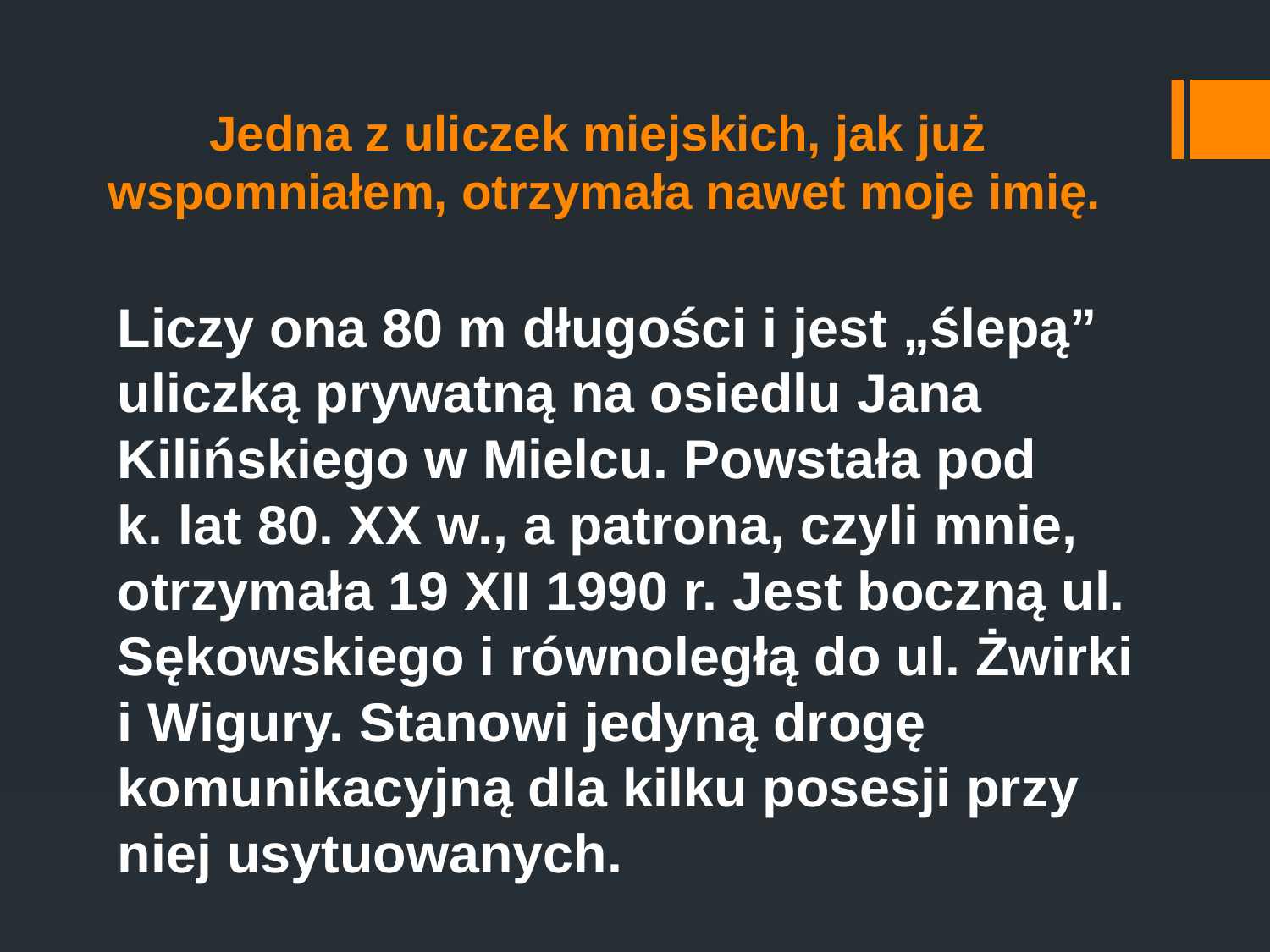

# Jedna z uliczek miejskich, jak już wspomniałem, otrzymała nawet moje imię.
Liczy ona 80 m długości i jest „ślepą” uliczką prywatną na osiedlu Jana Kilińskiego w Mielcu. Powstała pod
k. lat 80. XX w., a patrona, czyli mnie, otrzymała 19 XII 1990 r. Jest boczną ul. Sękowskiego i równoległą do ul. Żwirki i Wigury. Stanowi jedyną drogę komunikacyjną dla kilku posesji przy niej usytuowanych.